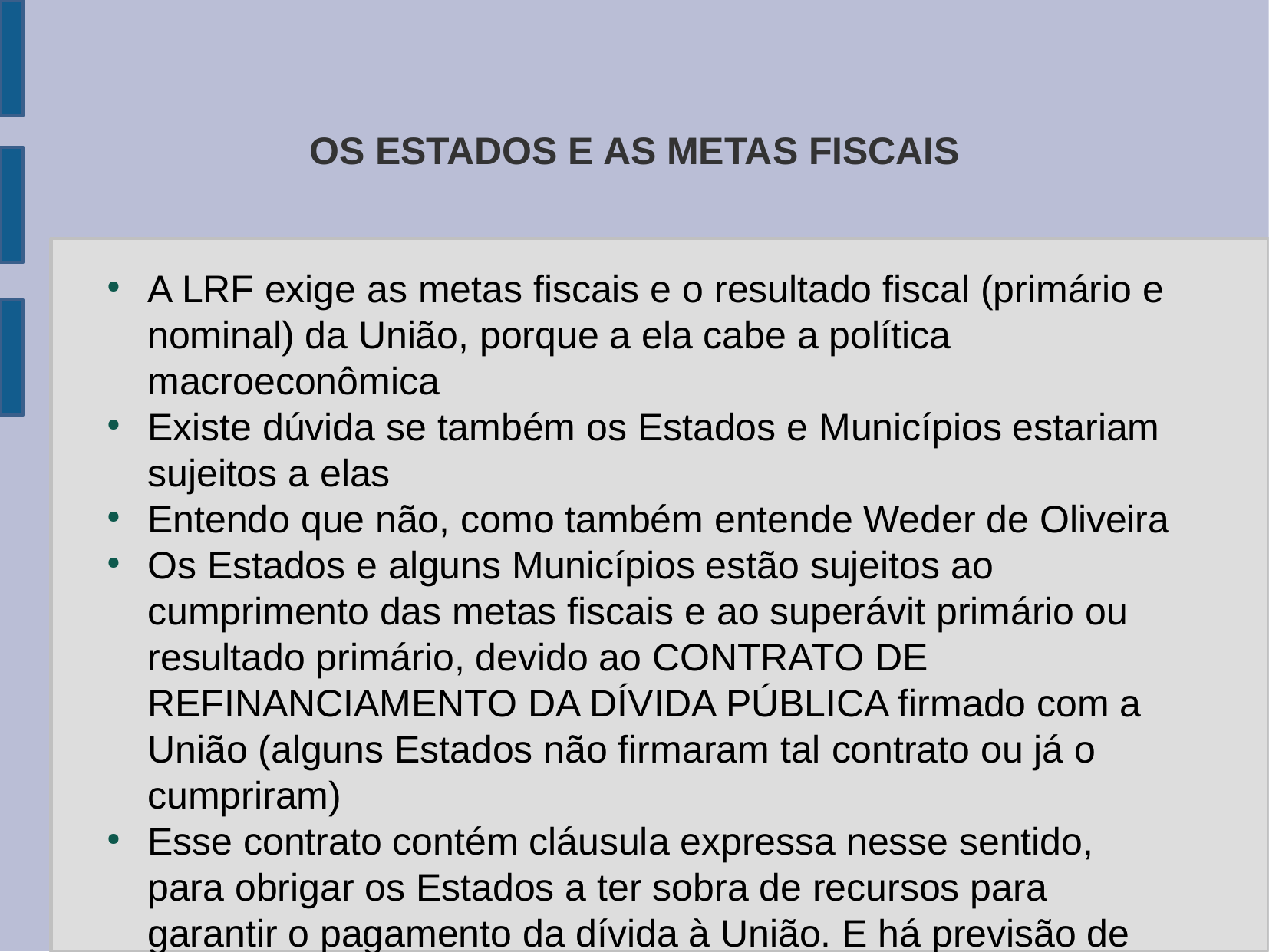

OS ESTADOS E AS METAS FISCAIS
A LRF exige as metas fiscais e o resultado fiscal (primário e nominal) da União, porque a ela cabe a política macroeconômica
Existe dúvida se também os Estados e Municípios estariam sujeitos a elas
Entendo que não, como também entende Weder de Oliveira
Os Estados e alguns Municípios estão sujeitos ao cumprimento das metas fiscais e ao superávit primário ou resultado primário, devido ao CONTRATO DE REFINANCIAMENTO DA DÍVIDA PÚBLICA firmado com a União (alguns Estados não firmaram tal contrato ou já o cumpriram)
Esse contrato contém cláusula expressa nesse sentido, para obrigar os Estados a ter sobra de recursos para garantir o pagamento da dívida à União. E há previsão de punições financeiras, que são aplicadas